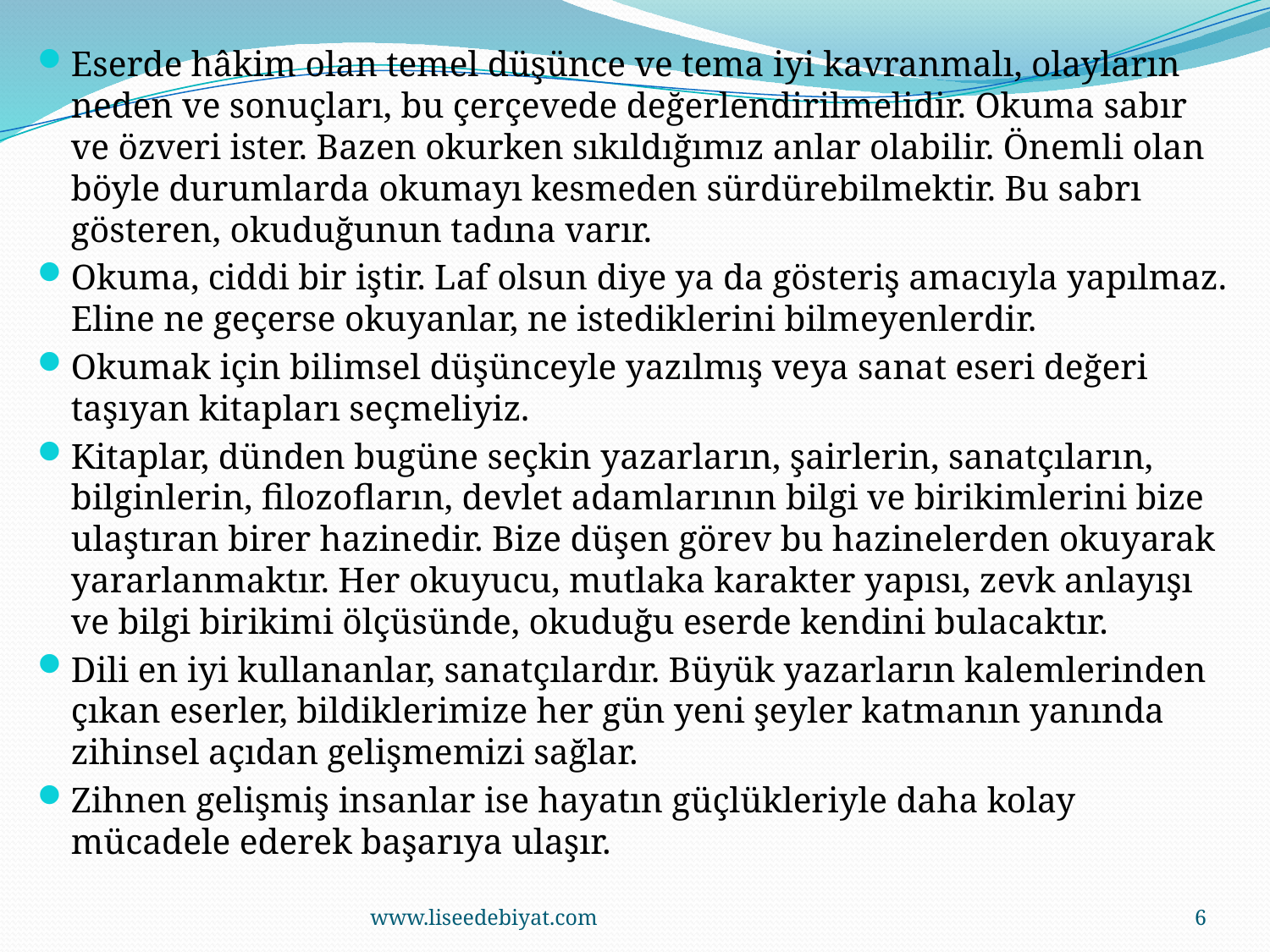

Eserde hâkim olan temel düşünce ve tema iyi kavranmalı, olayların neden ve sonuçları, bu çerçevede değerlendirilmelidir. Okuma sabır ve özveri ister. Bazen okurken sıkıldığımız anlar olabilir. Önemli olan böyle durumlarda okumayı kesmeden sürdürebilmektir. Bu sabrı gösteren, okuduğunun tadına varır.
Okuma, ciddi bir iştir. Laf olsun diye ya da gösteriş amacıyla yapılmaz. Eline ne geçerse okuyanlar, ne istediklerini bilmeyenlerdir.
Okumak için bilimsel düşünceyle yazılmış veya sanat eseri değeri taşıyan kitapları seçmeliyiz.
Kitaplar, dünden bugüne seçkin yazarların, şairlerin, sanatçıların, bilginlerin, filozofların, devlet adamlarının bilgi ve birikimlerini bize ulaştıran birer hazinedir. Bize düşen görev bu hazinelerden okuyarak yararlanmaktır. Her okuyucu, mutlaka karakter yapısı, zevk anlayışı ve bilgi birikimi ölçüsünde, okuduğu eserde kendini bulacaktır.
Dili en iyi kullananlar, sanatçılardır. Büyük yazarların kalemlerinden çıkan eserler, bildiklerimize her gün yeni şeyler katmanın yanında zihinsel açıdan gelişmemizi sağlar.
Zihnen gelişmiş insanlar ise hayatın güçlükleriyle daha kolay mücadele ederek başarıya ulaşır.
www.liseedebiyat.com
6